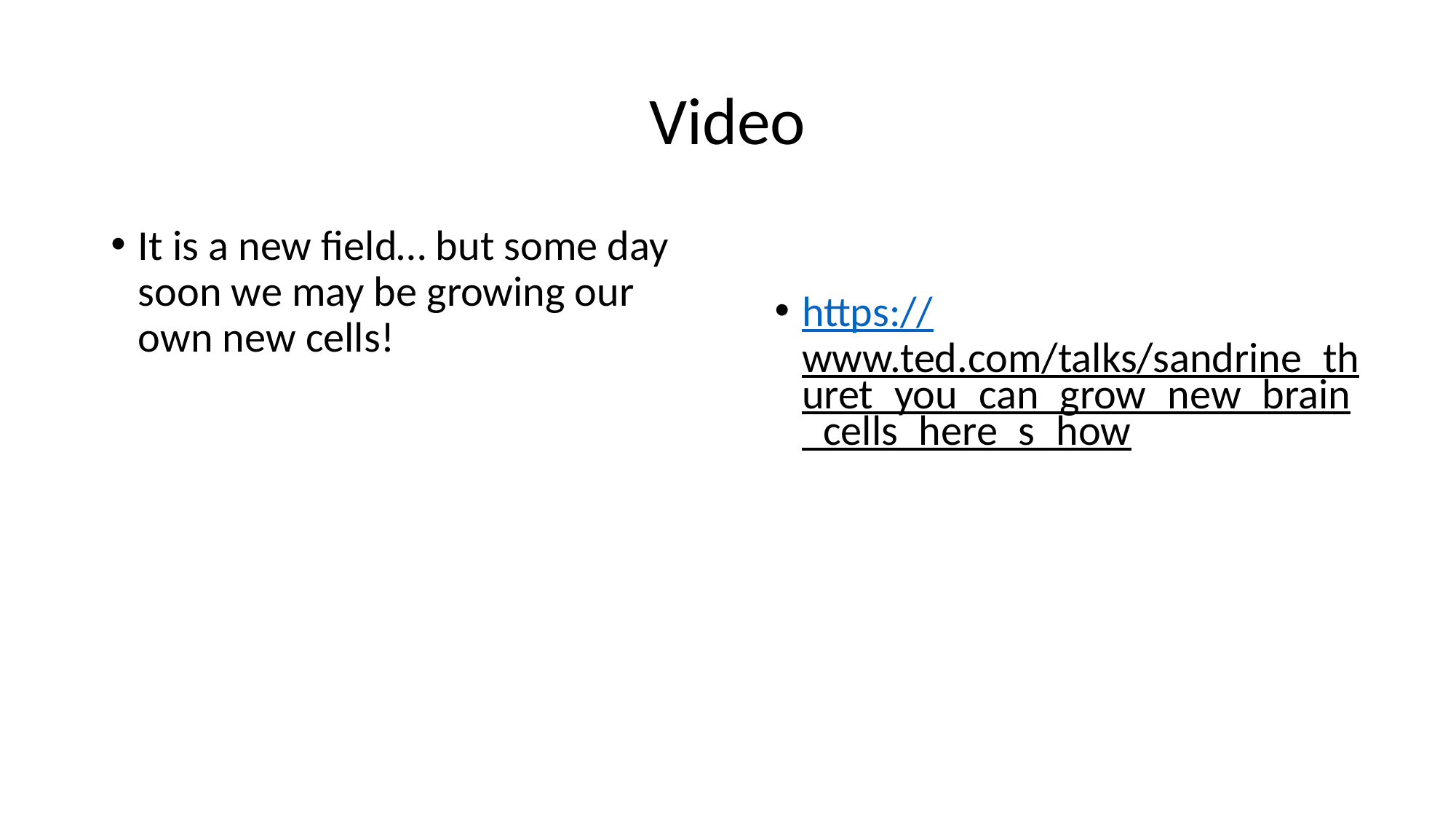

# Video
It is a new field… but some day soon we may be growing our own new cells!

https://www.ted.com/talks/sandrine_thuret_you_can_grow_new_brain_cells_here_s_how